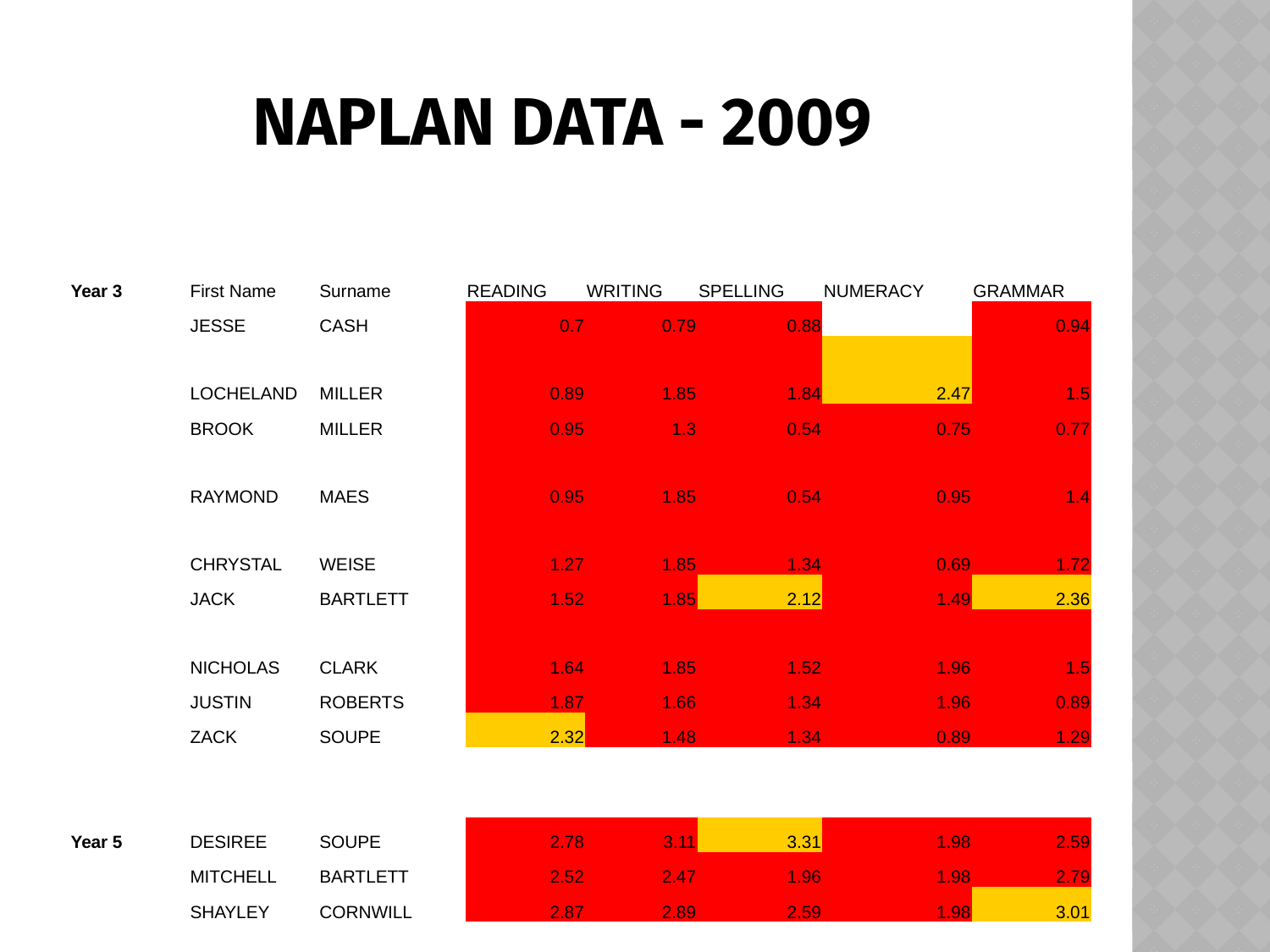

# Naplan data - 2009
|  |  |  |  |  |  |  |  |
| --- | --- | --- | --- | --- | --- | --- | --- |
| Year 3 | First Name | Surname | READING | WRITING | SPELLING | NUMERACY | GRAMMAR |
|  | JESSE | CASH | 0.7 | 0.79 | 0.88 |  | 0.94 |
|  | LOCHELAND | MILLER | 0.89 | 1.85 | 1.84 | 2.47 | 1.5 |
|  | BROOK | MILLER | 0.95 | 1.3 | 0.54 | 0.75 | 0.77 |
|  | RAYMOND | MAES | 0.95 | 1.85 | 0.54 | 0.95 | 1.4 |
|  | CHRYSTAL | WEISE | 1.27 | 1.85 | 1.34 | 0.69 | 1.72 |
|  | JACK | BARTLETT | 1.52 | 1.85 | 2.12 | 1.49 | 2.36 |
|  | NICHOLAS | CLARK | 1.64 | 1.85 | 1.52 | 1.96 | 1.5 |
|  | JUSTIN | ROBERTS | 1.87 | 1.66 | 1.34 | 1.96 | 0.89 |
|  | ZACK | SOUPE | 2.32 | 1.48 | 1.34 | 0.89 | 1.29 |
|  |  |  |  |  |  |  |  |
|  |  |  |  |  |  |  |  |
| Year 5 | DESIREE | SOUPE | 2.78 | 3.11 | 3.31 | 1.98 | 2.59 |
|  | MITCHELL | BARTLETT | 2.52 | 2.47 | 1.96 | 1.98 | 2.79 |
|  | SHAYLEY | CORNWILL | 2.87 | 2.89 | 2.59 | 1.98 | 3.01 |